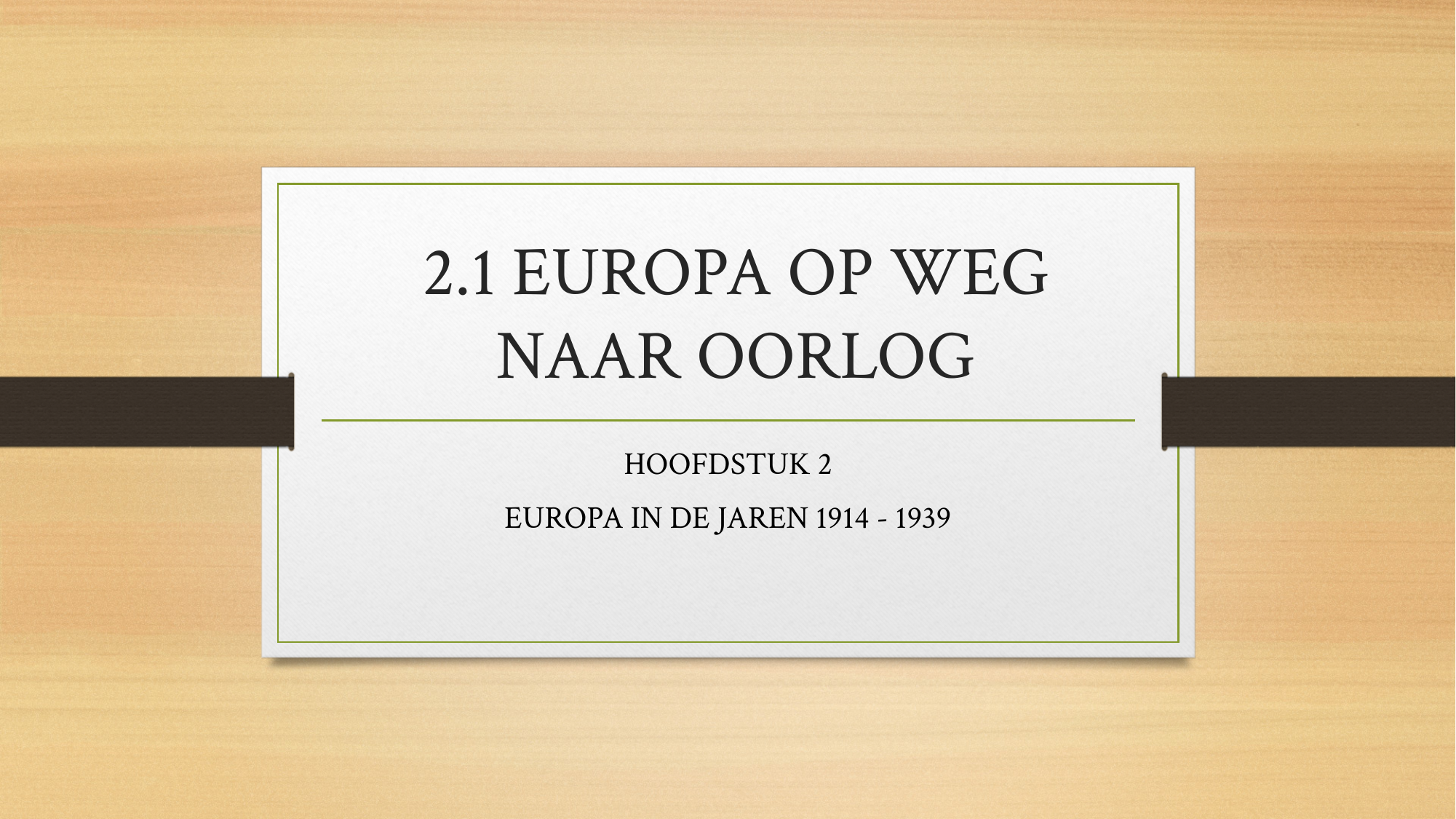

# 2.1 EUROPA OP WEG NAAR OORLOG
HOOFDSTUK 2
EUROPA IN DE JAREN 1914 - 1939